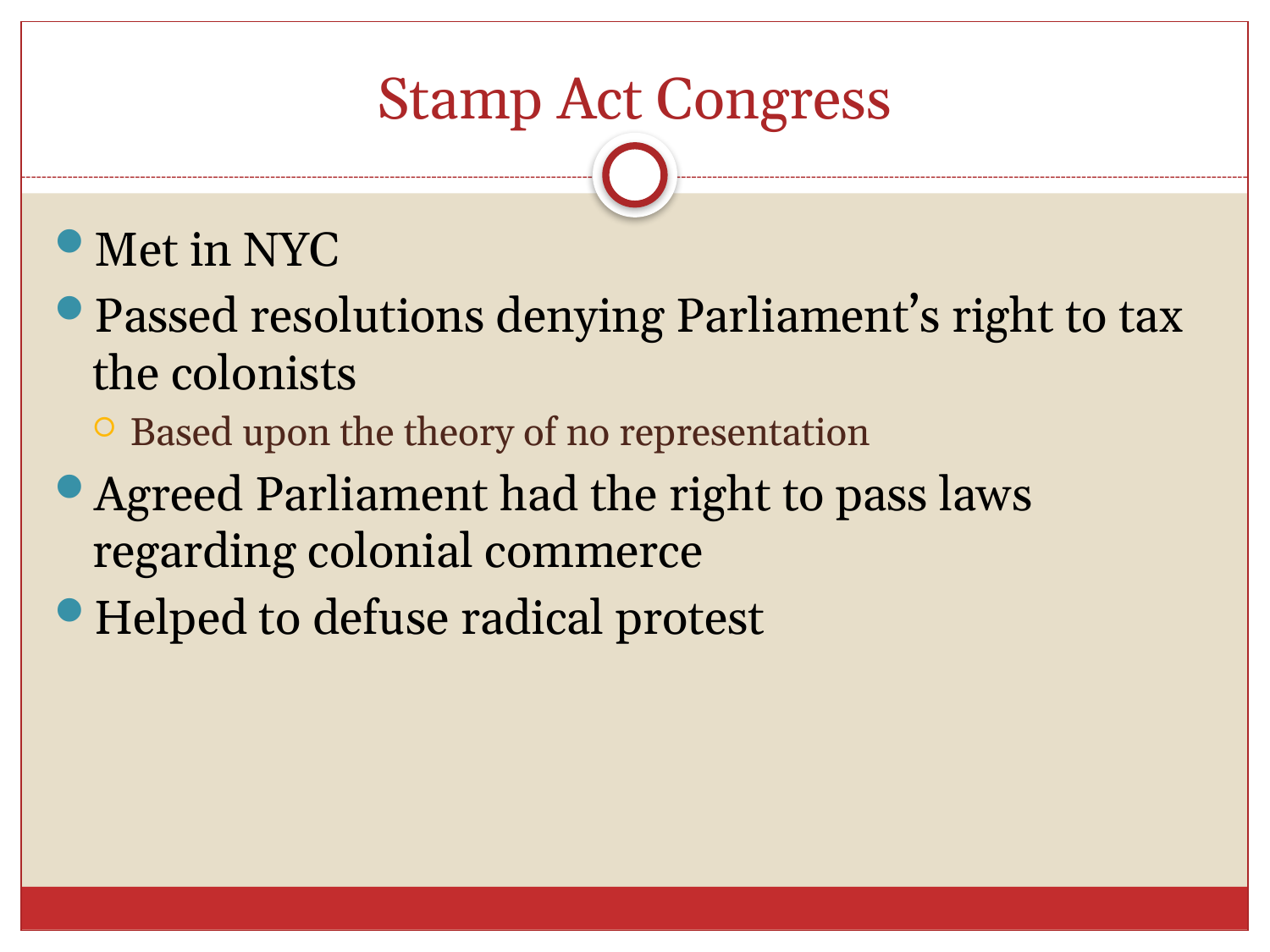

# Stamp Act Congress
Met in NYC
Passed resolutions denying Parliament’s right to tax the colonists
Based upon the theory of no representation
Agreed Parliament had the right to pass laws regarding colonial commerce
Helped to defuse radical protest